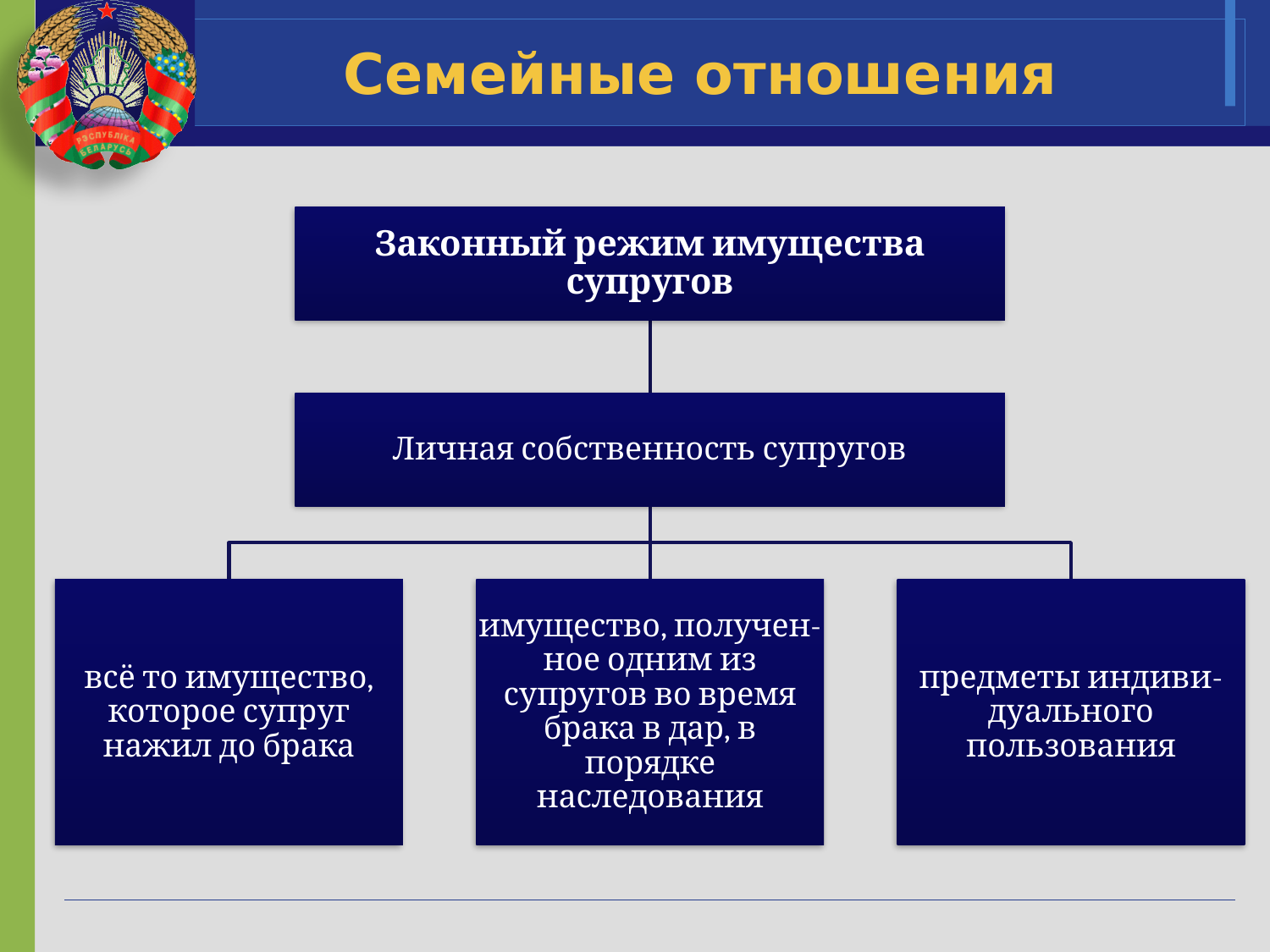

# Семейные отношения
Законный режим имущества супругов
Личная собственность супругов
всё то имущество, которое супруг нажил до брака
имущество, получен-ное одним из супругов во время брака в дар, в порядке наследования
предметы индиви-дуального пользования